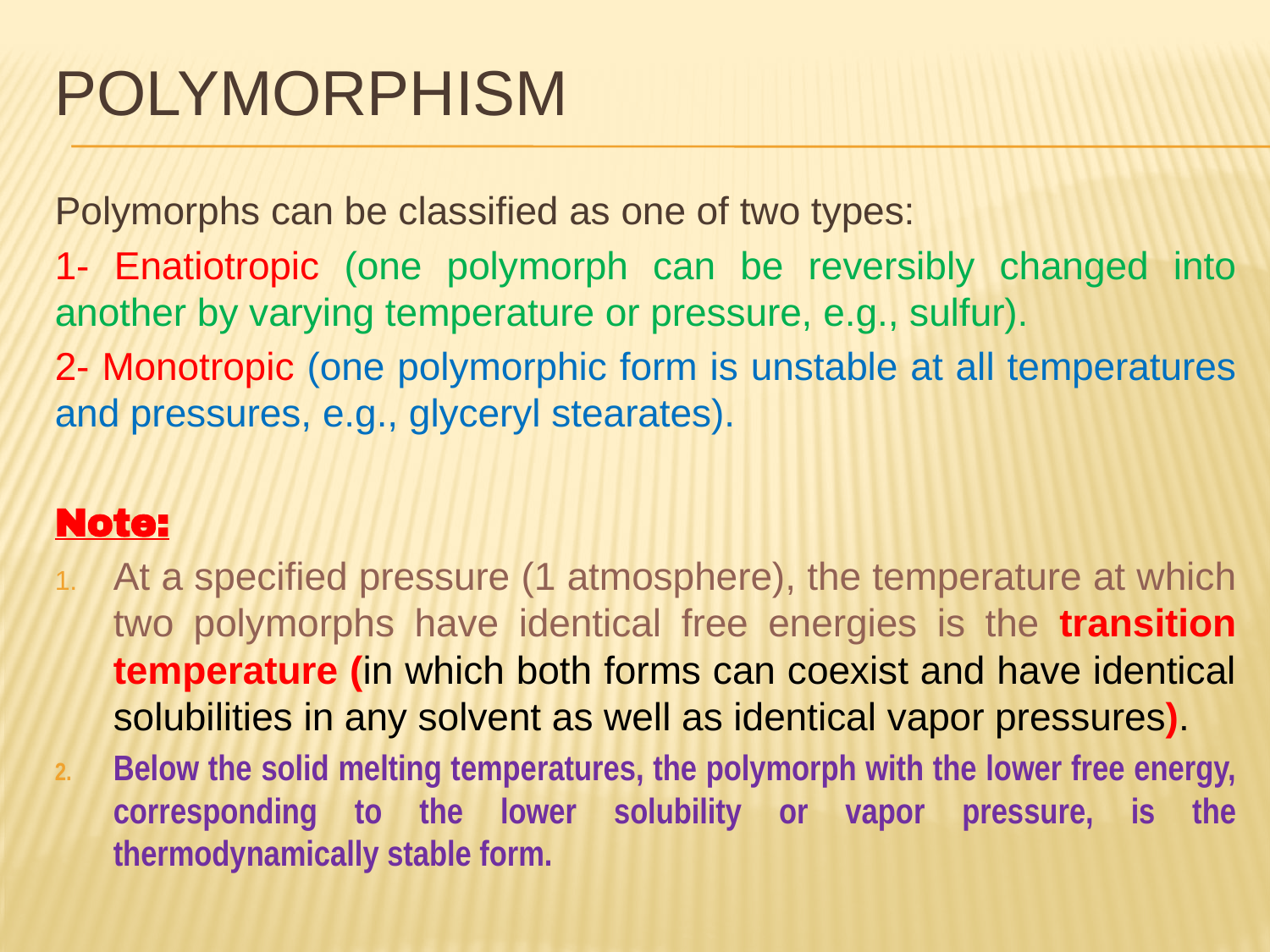

# Polymorphism
Polymorphs can be classified as one of two types:
1- Enatiotropic (one polymorph can be reversibly changed into another by varying temperature or pressure, e.g., sulfur).
2- Monotropic (one polymorphic form is unstable at all temperatures and pressures, e.g., glyceryl stearates).

Note:
At a specified pressure (1 atmosphere), the temperature at which two polymorphs have identical free energies is the transition temperature (in which both forms can coexist and have identical solubilities in any solvent as well as identical vapor pressures).
Below the solid melting temperatures, the polymorph with the lower free energy, corresponding to the lower solubility or vapor pressure, is the thermodynamically stable form.